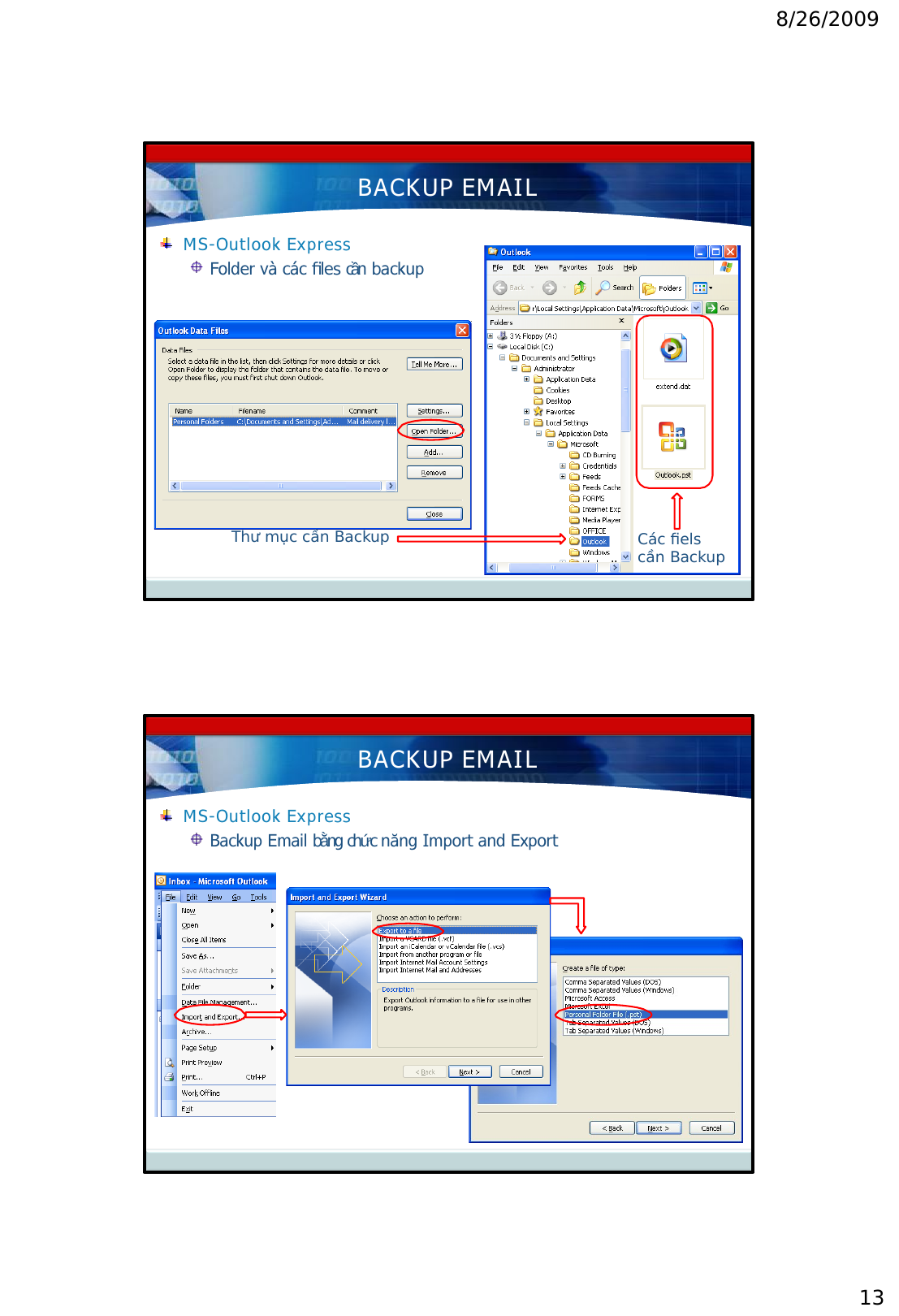

8/26/2009

BACKUP EMAIL

MS-Outlook Express
Folder và các files cần backup

Thư mục cần Backup
Các fiels
cần Backup

BACKUP EMAIL

MS-Outlook Express
Backup Email bằng chức năng Import and Export

13